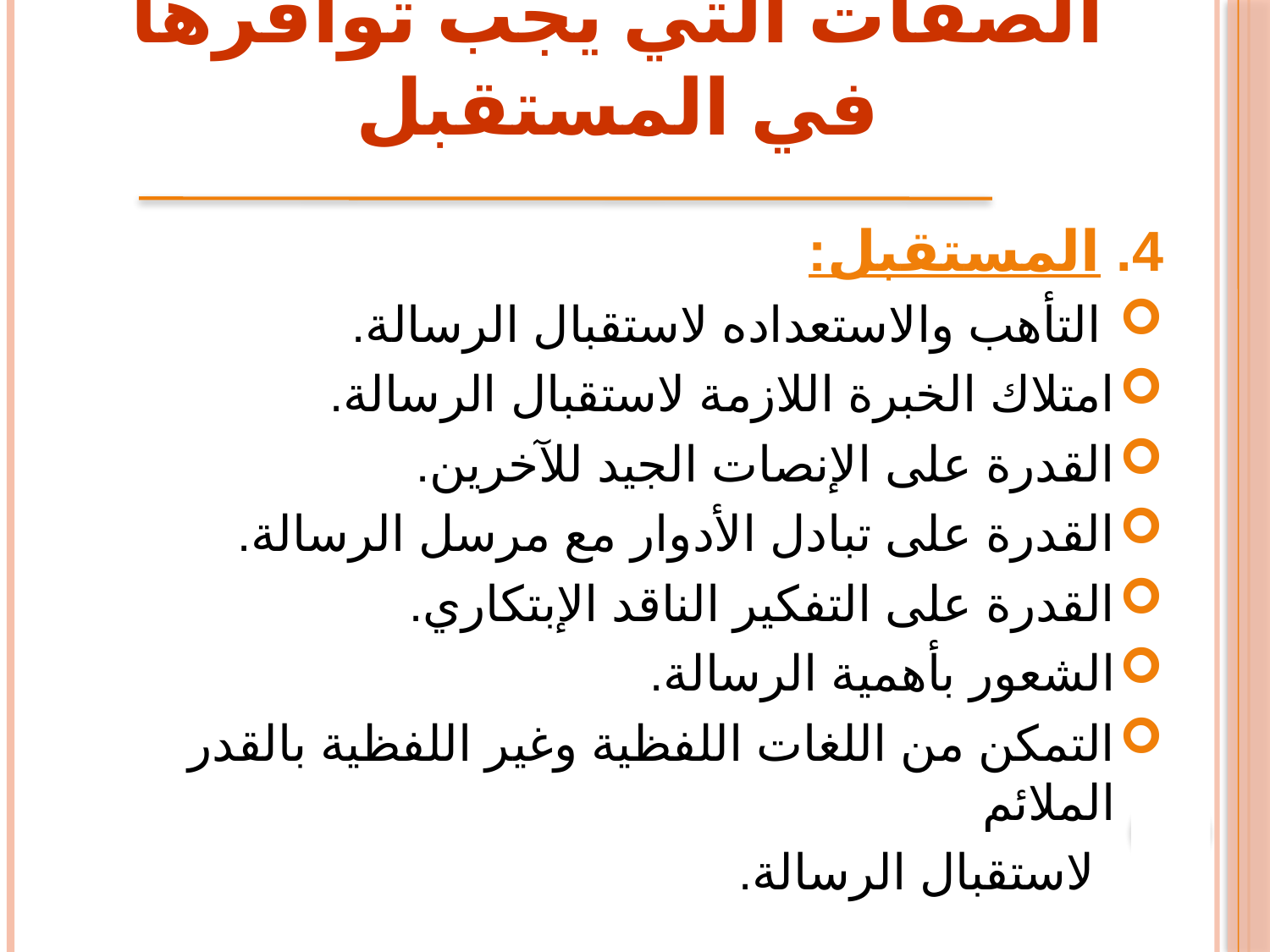

الصفات التي يجب توافرها في المستقبل
4. المستقبل:
 التأهب والاستعداده لاستقبال الرسالة.
امتلاك الخبرة اللازمة لاستقبال الرسالة.
القدرة على الإنصات الجيد للآخرين.
القدرة على تبادل الأدوار مع مرسل الرسالة.
القدرة على التفكير الناقد الإبتكاري.
الشعور بأهمية الرسالة.
التمكن من اللغات اللفظية وغير اللفظية بالقدر الملائم
     لاستقبال الرسالة.

15